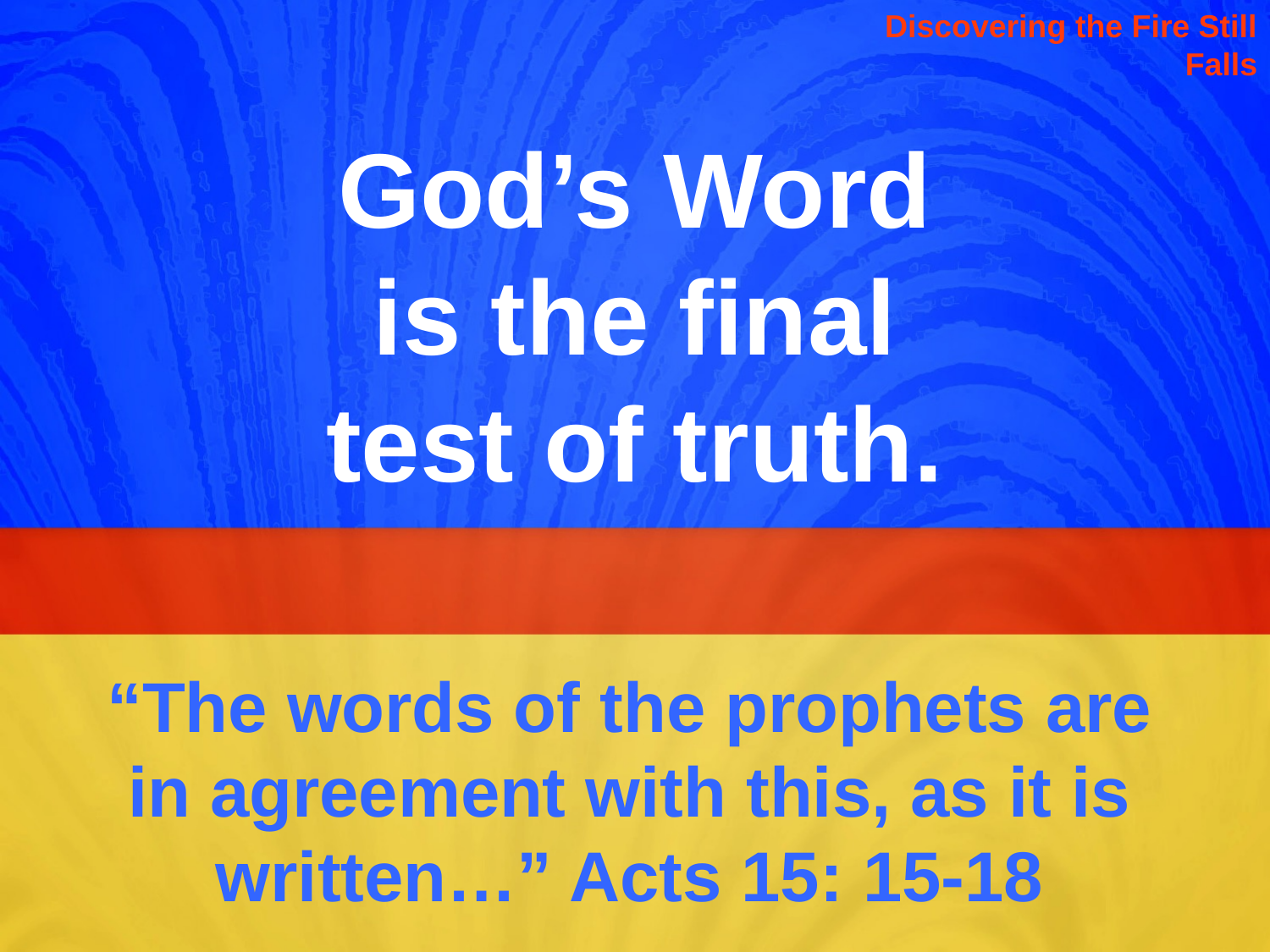

Discovering the Fire Still Falls
God’s Word is the final test of truth.
“The words of the prophets are in agreement with this, as it is written…” Acts 15: 15-18